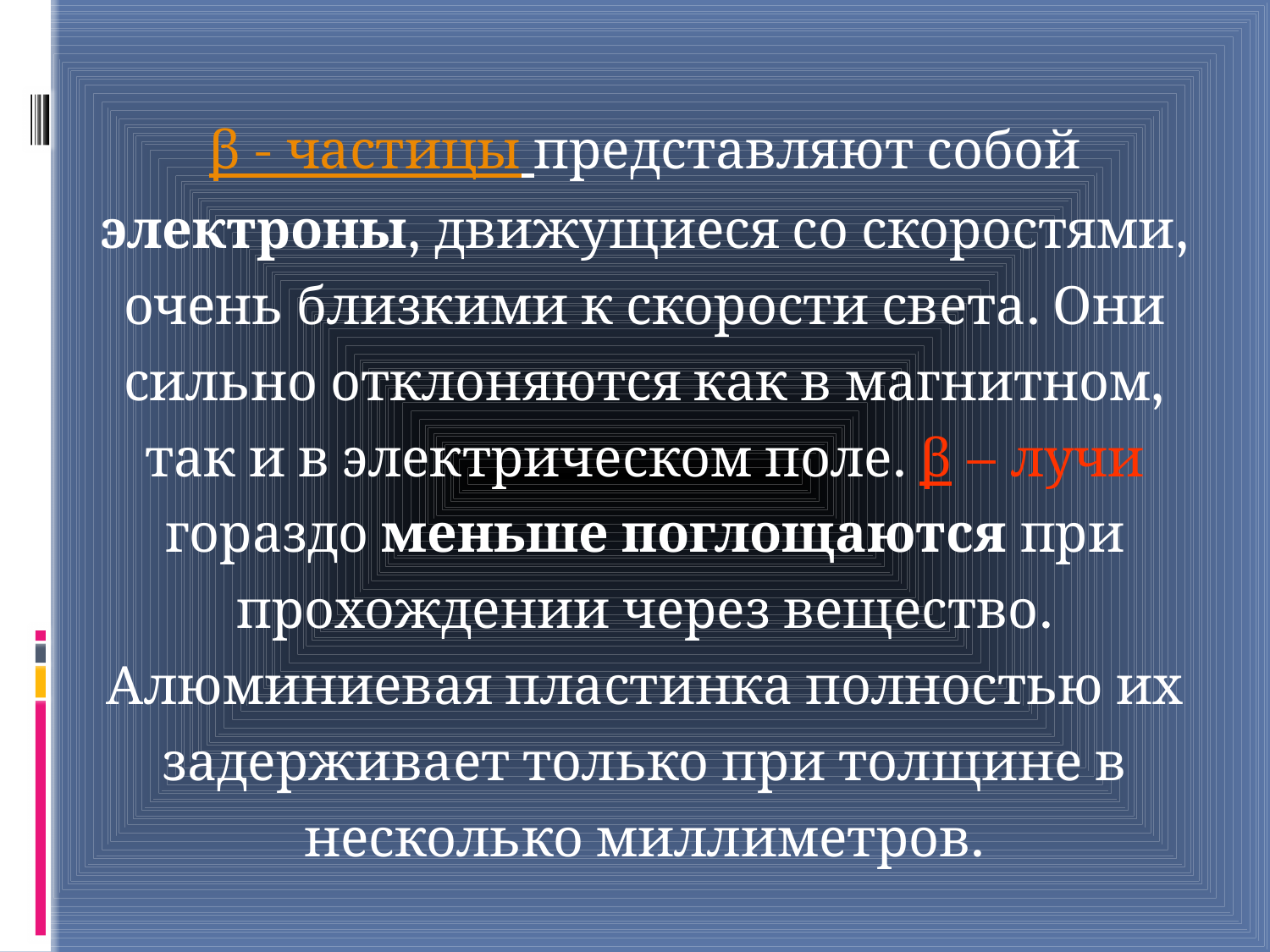

β - частицы представляют собой электроны, движущиеся со скоростями, очень близкими к скорости света. Они сильно отклоняются как в магнитном, так и в электрическом поле. β – лучи гораздо меньше поглощаются при прохождении через вещество. Алюминиевая пластинка полностью их задерживает только при толщине в несколько миллиметров.